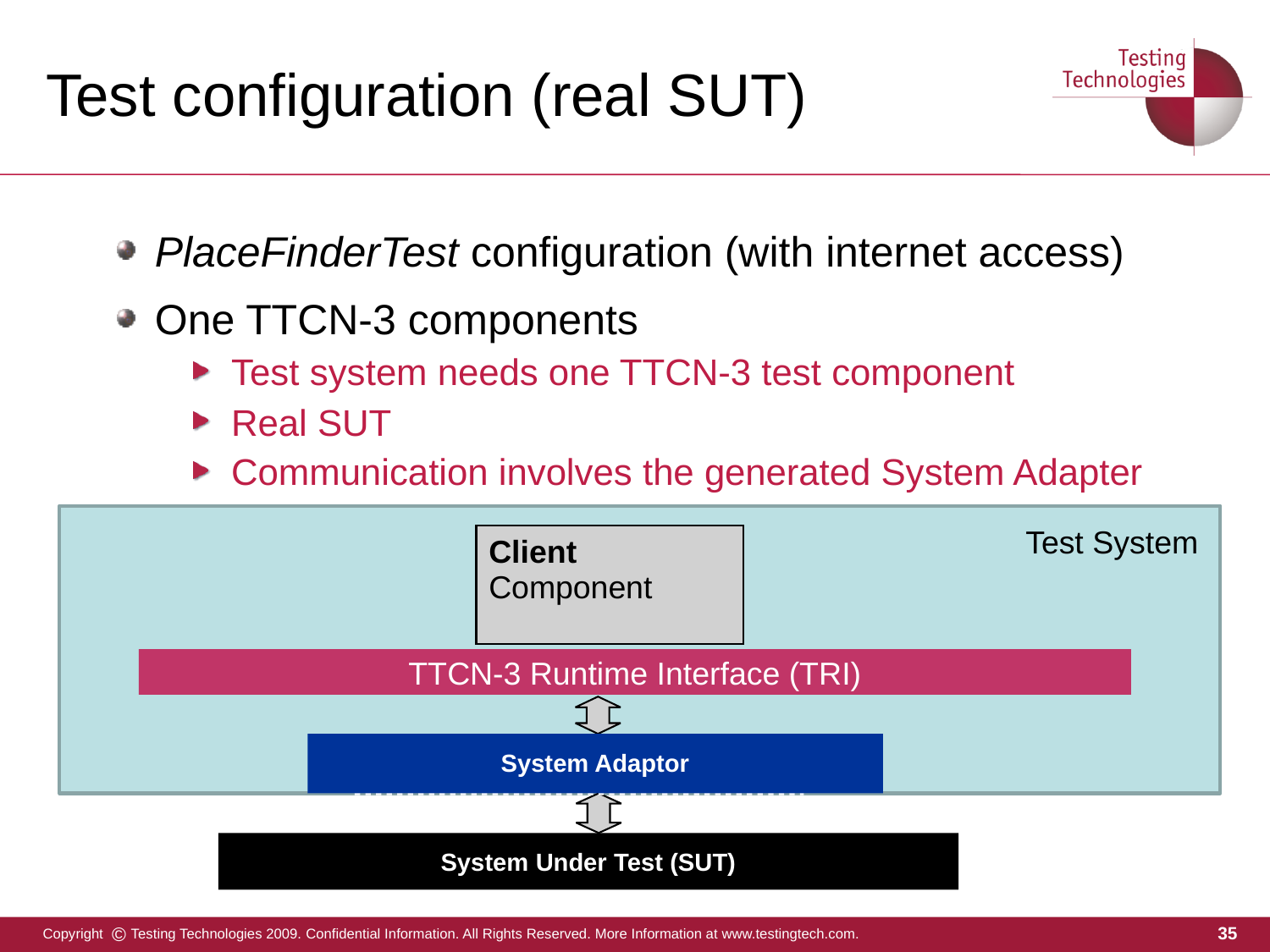

# Test configuration (real SUT)
PlaceFinderTest configuration (with internet access)
One TTCN-3 components
Test system needs one TTCN-3 test component
Real SUT
Communication involves the generated System Adapter

Test System

Client
Component

TTCN-3 Runtime Interface (TRI)

System Adaptor

System Under Test (SUT)
35